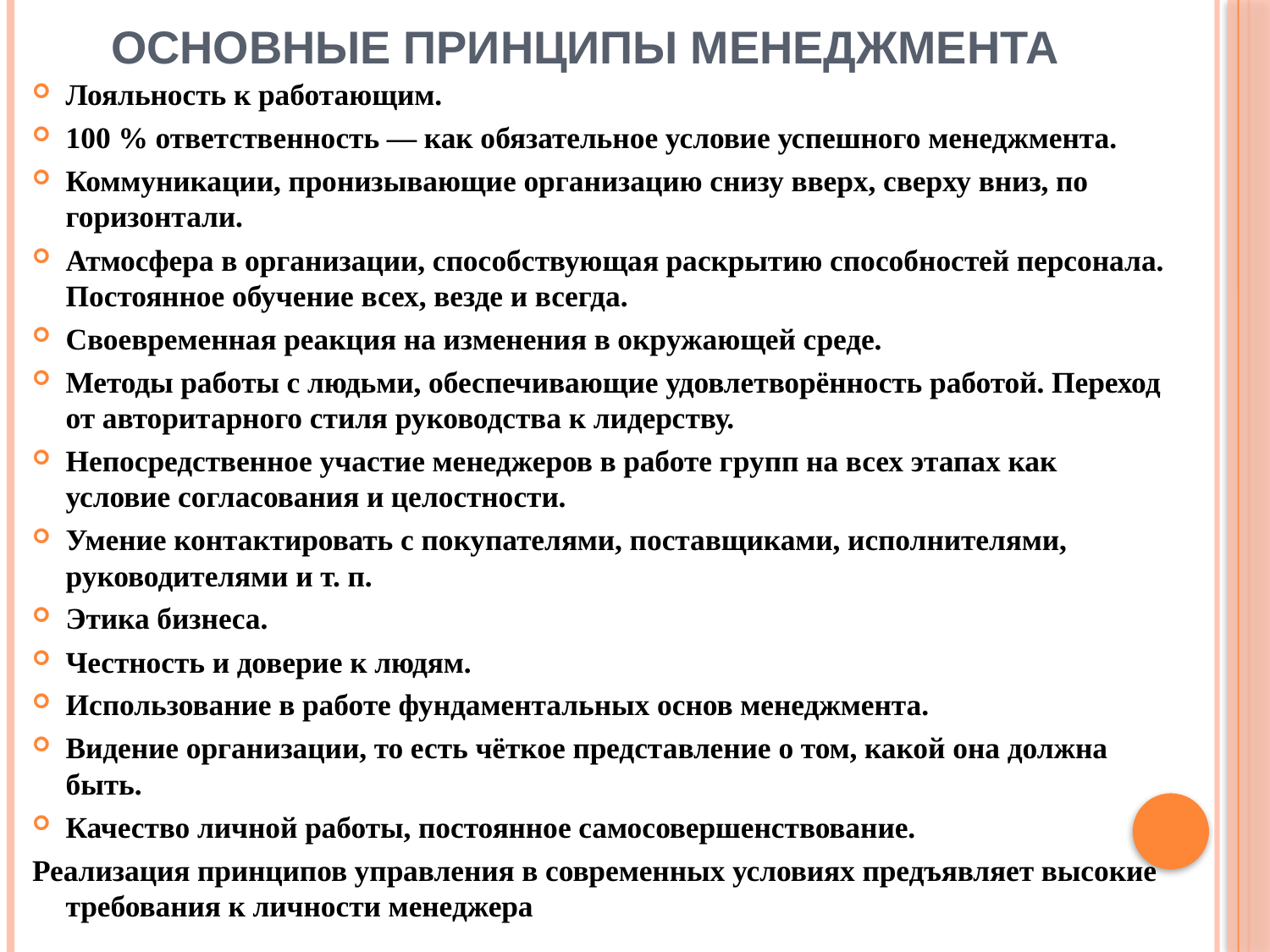

# Основные принципы менеджмента
Лояльность к работающим.
100 % ответственность — как обязательное условие успешного менеджмента.
Коммуникации, пронизывающие организацию снизу вверх, сверху вниз, по горизонтали.
Атмосфера в организации, способствующая раскрытию способностей персонала. Постоянное обучение всех, везде и всегда.
Своевременная реакция на изменения в окружающей среде.
Методы работы с людьми, обеспечивающие удовлетворённость работой. Переход от авторитарного стиля руководства к лидерству.
Непосредственное участие менеджеров в работе групп на всех этапах как условие согласования и целостности.
Умение контактировать с покупателями, поставщиками, исполнителями, руководителями и т. п.
Этика бизнеса.
Честность и доверие к людям.
Использование в работе фундаментальных основ менеджмента.
Видение организации, то есть чёткое представление о том, какой она должна быть.
Качество личной работы, постоянное самосовершенствование.
Реализация принципов управления в современных условиях предъявляет высокие требования к личности менеджера